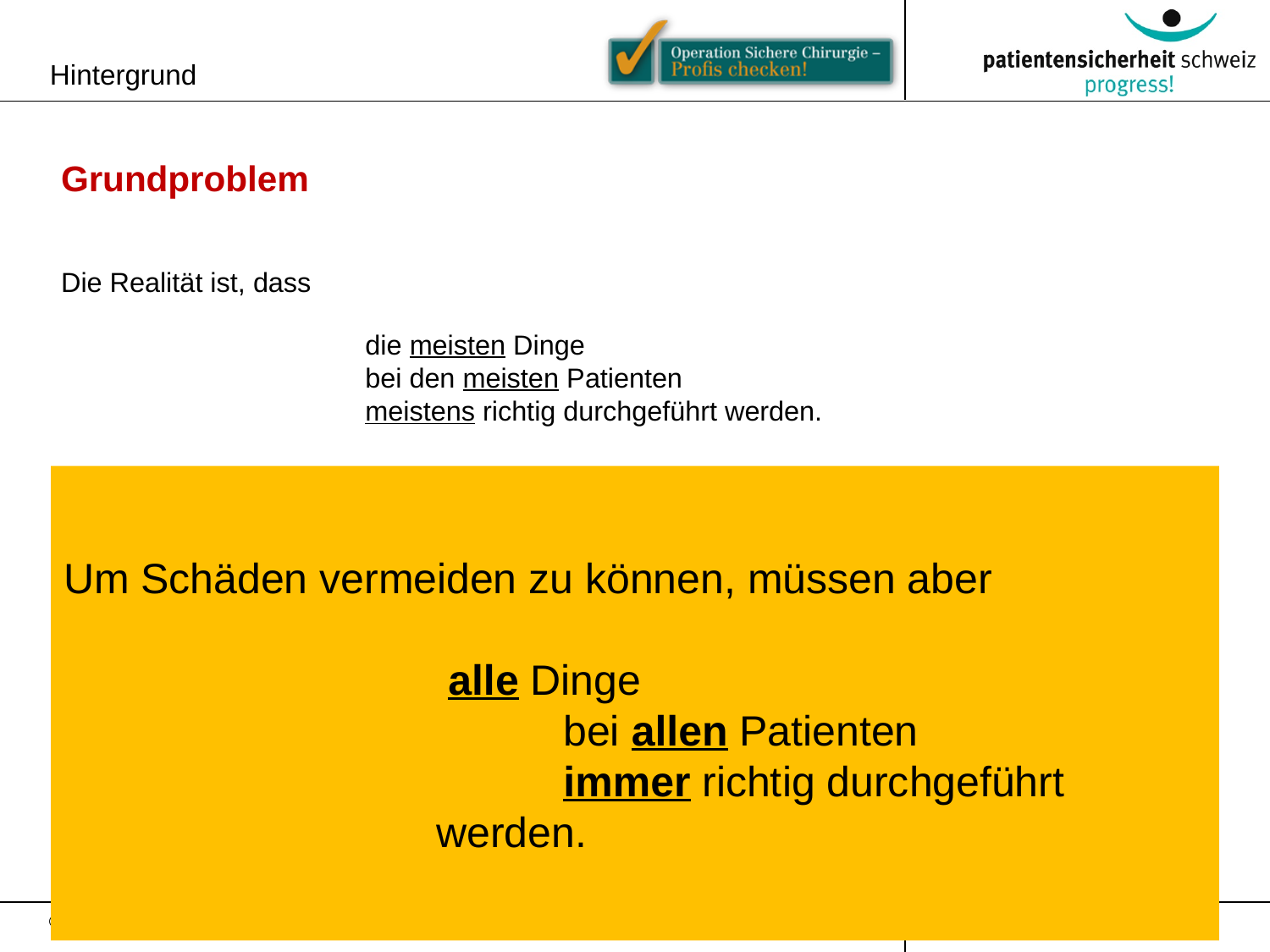

Hintergrund

Grundproblem

Die Realität ist, dass

die meisten Dinge
bei den meisten Patienten
meistens richtig durchgeführt werden.

.

Um Schäden vermeiden zu können, müssen aber
 alle Dinge
	bei allen Patienten
	immer richtig durchgeführt werden.
7
© Patientensicherheit Schweiz